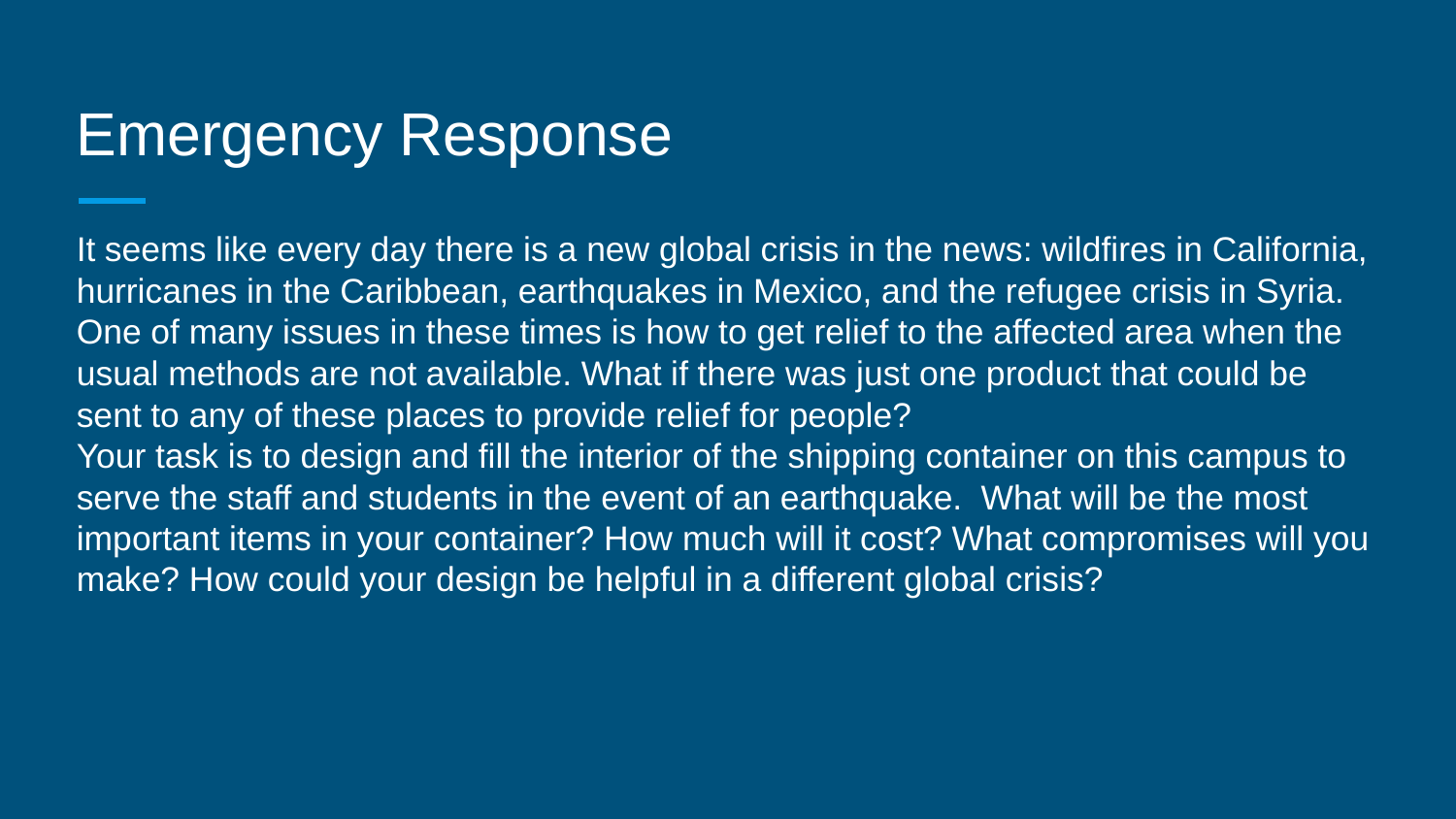

# Emergency Response
It seems like every day there is a new global crisis in the news: wildfires in California, hurricanes in the Caribbean, earthquakes in Mexico, and the refugee crisis in Syria. One of many issues in these times is how to get relief to the affected area when the usual methods are not available. What if there was just one product that could be sent to any of these places to provide relief for people?
Your task is to design and fill the interior of the shipping container on this campus to serve the staff and students in the event of an earthquake.  What will be the most important items in your container? How much will it cost? What compromises will you make? How could your design be helpful in a different global crisis?